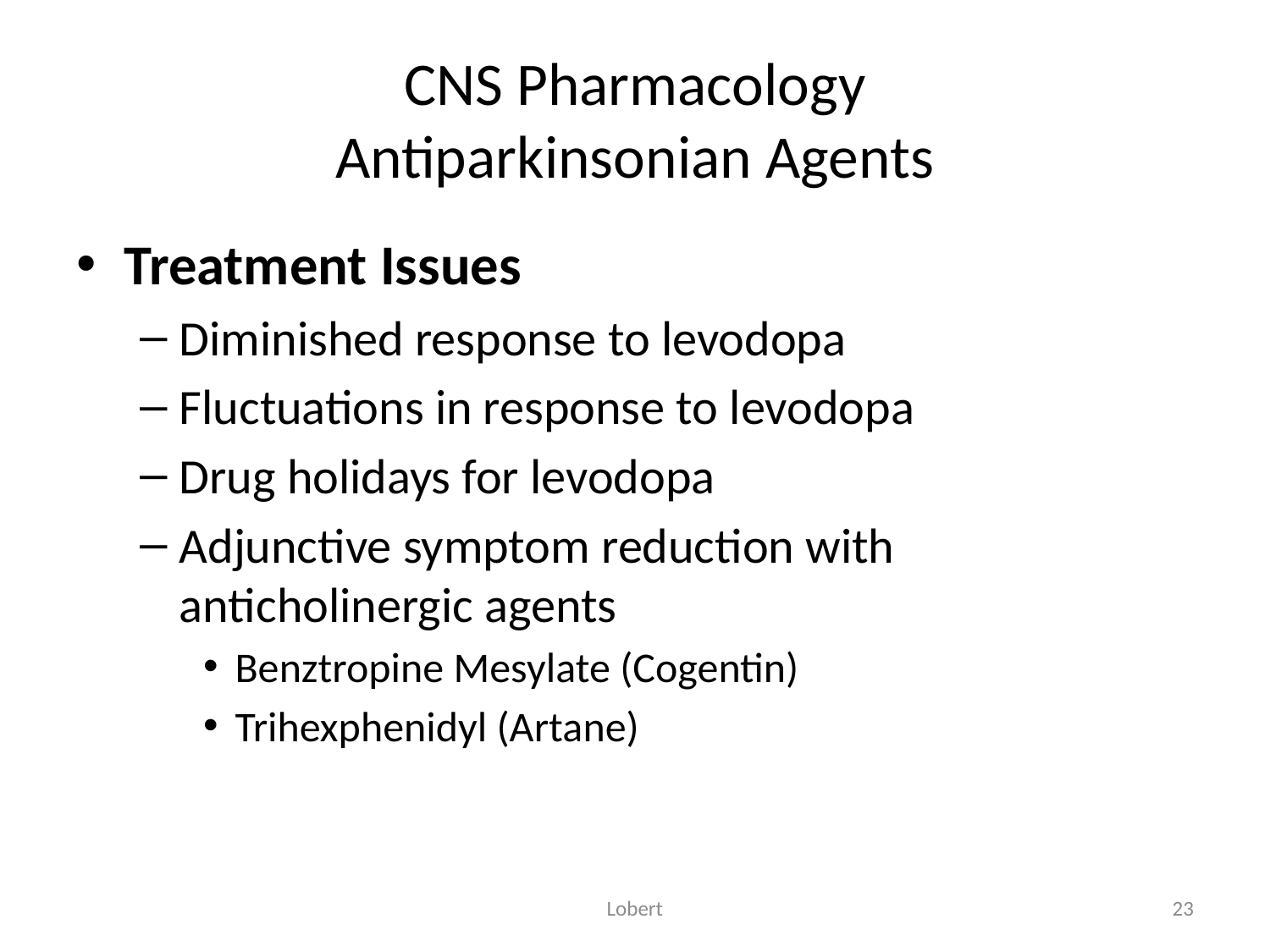

# CNS Pharmacology Antiparkinsonian Agents
Treatment Issues
Diminished response to levodopa
Fluctuations in response to levodopa
Drug holidays for levodopa
Adjunctive symptom reduction with anticholinergic agents
Benztropine Mesylate (Cogentin)
Trihexphenidyl (Artane)

Lobert
23